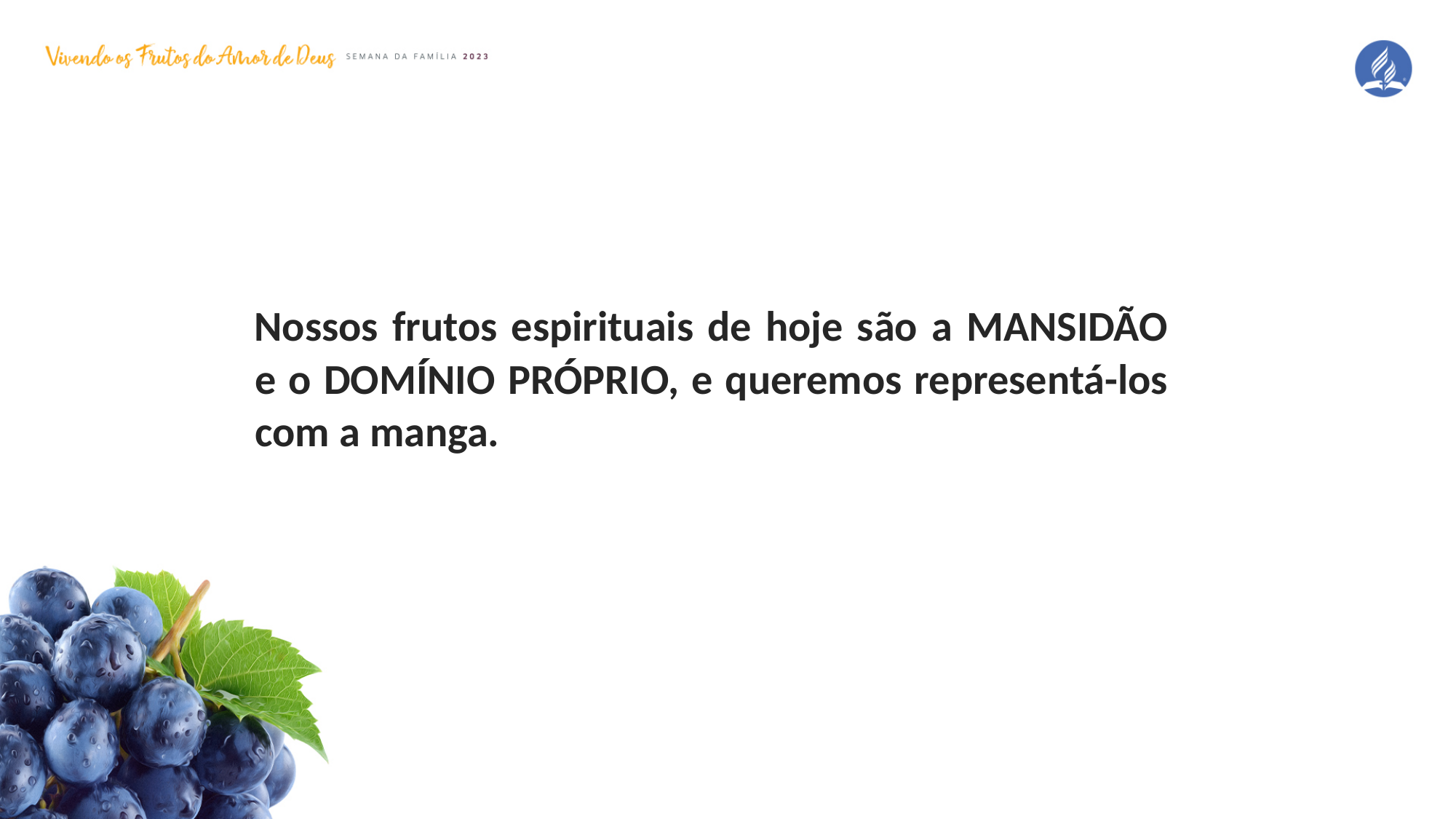

Nossos frutos espirituais de hoje são a MANSIDÃO e o DOMÍNIO PRÓPRIO, e queremos representá-los com a manga.